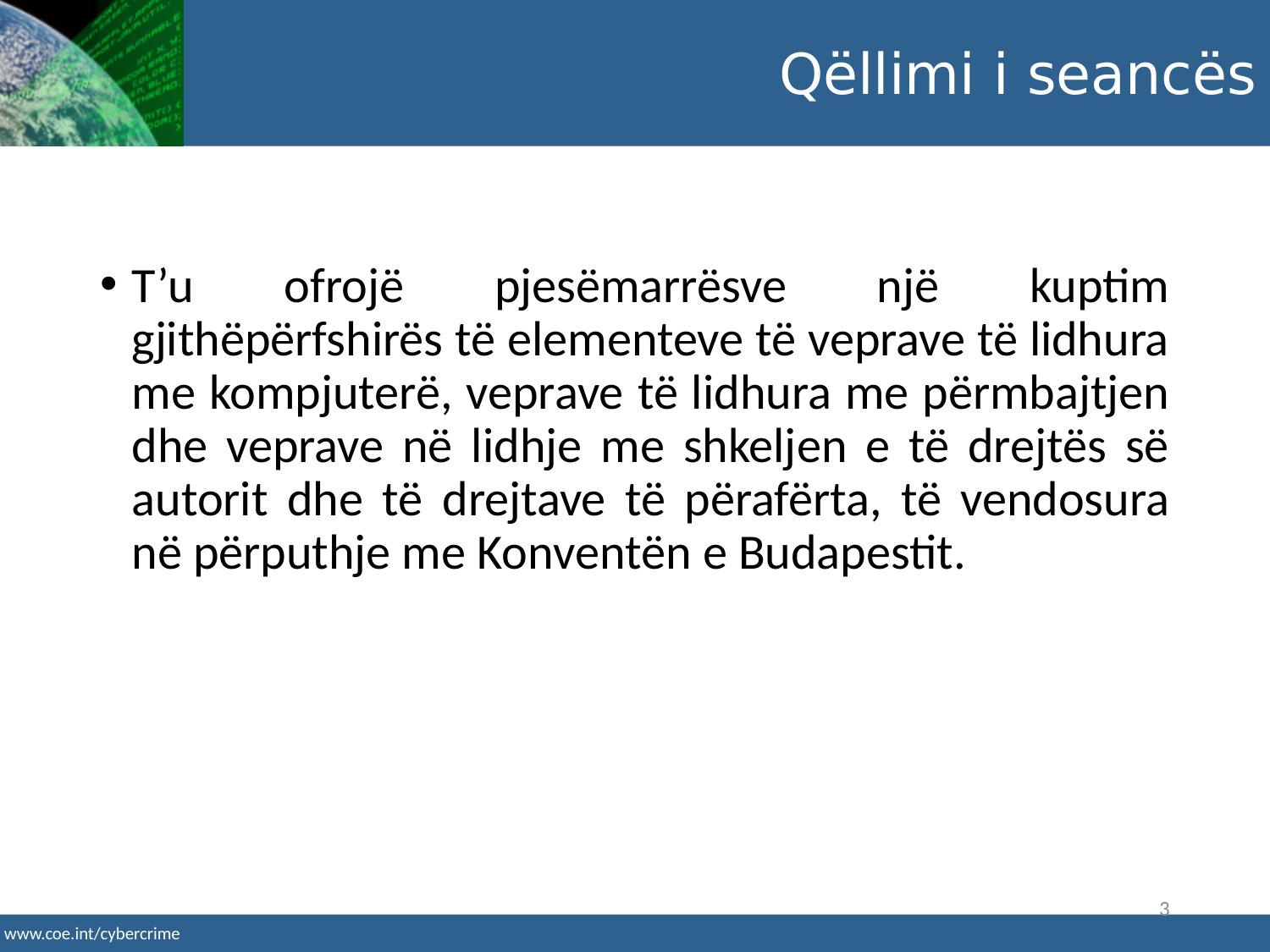

Qëllimi i seancës

T’u ofrojë pjesëmarrësve një kuptim gjithëpërfshirës të elementeve të veprave të lidhura me kompjuterë, veprave të lidhura me përmbajtjen dhe veprave në lidhje me shkeljen e të drejtës së autorit dhe të drejtave të përafërta, të vendosura në përputhje me Konventën e Budapestit.

3